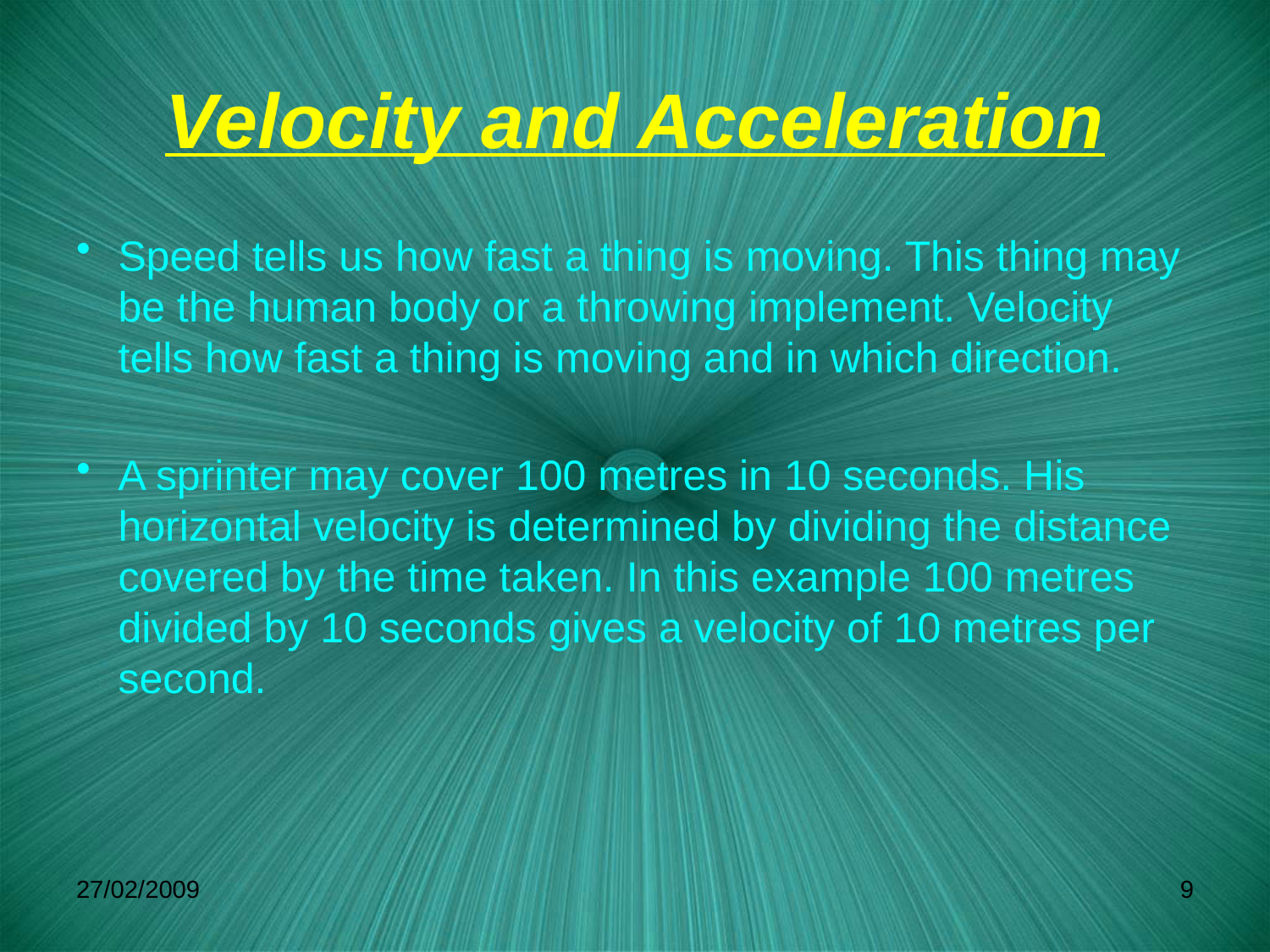

# Velocity and Acceleration
Speed tells us how fast a thing is moving. This thing may be the human body or a throwing implement. Velocity tells how fast a thing is moving and in which direction.

A sprinter may cover 100 metres in 10 seconds. His horizontal velocity is determined by dividing the distance covered by the time taken. In this example 100 metres divided by 10 seconds gives a velocity of 10 metres per second.
27/02/2009
9